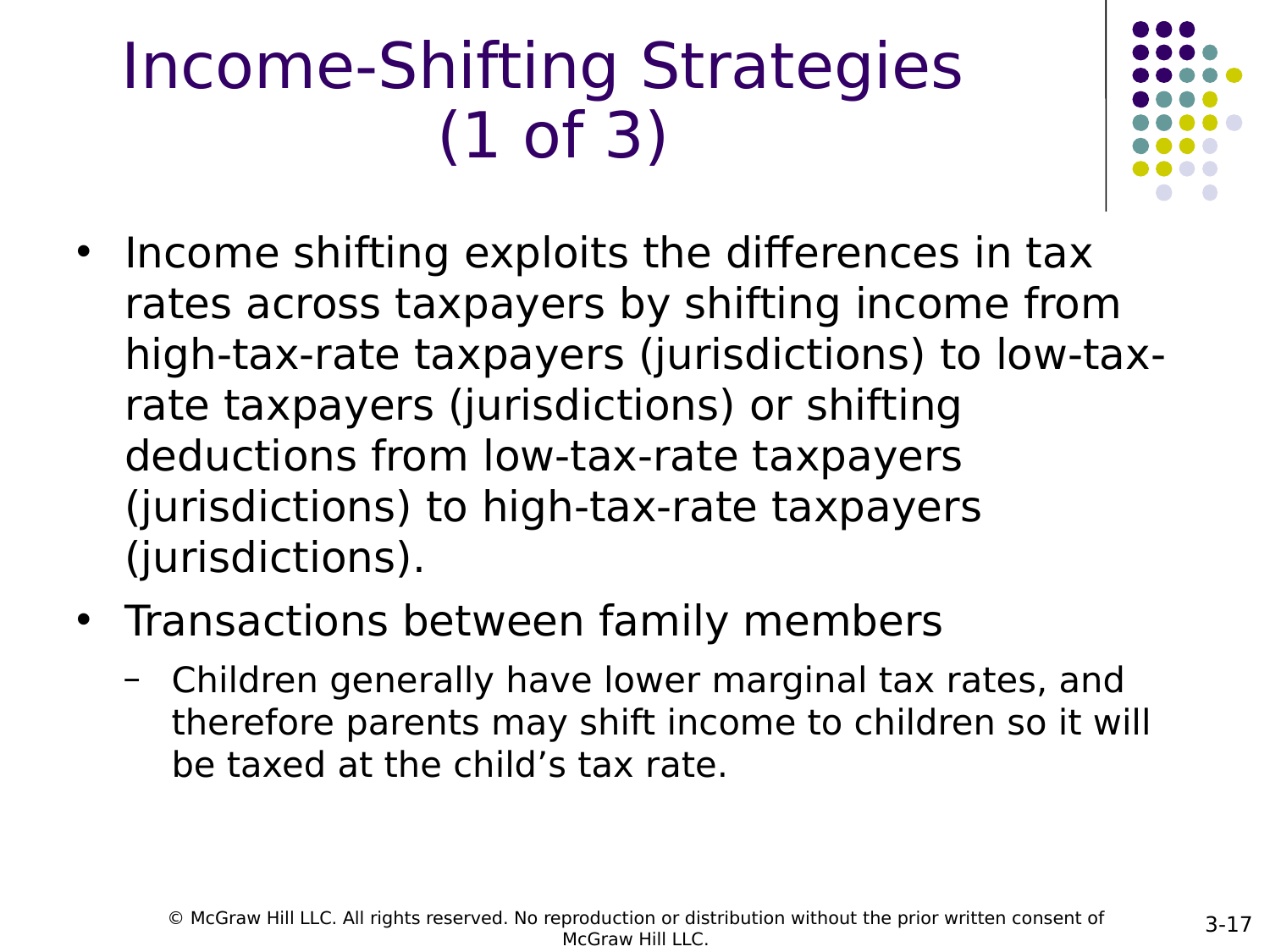

# Income-Shifting Strategies (1 of 3)
Income shifting exploits the differences in tax rates across taxpayers by shifting income from high-tax-rate taxpayers (jurisdictions) to low-tax-rate taxpayers (jurisdictions) or shifting deductions from low-tax-rate taxpayers (jurisdictions) to high-tax-rate taxpayers (jurisdictions).
Transactions between family members
Children generally have lower marginal tax rates, and therefore parents may shift income to children so it will be taxed at the child’s tax rate.
3-17